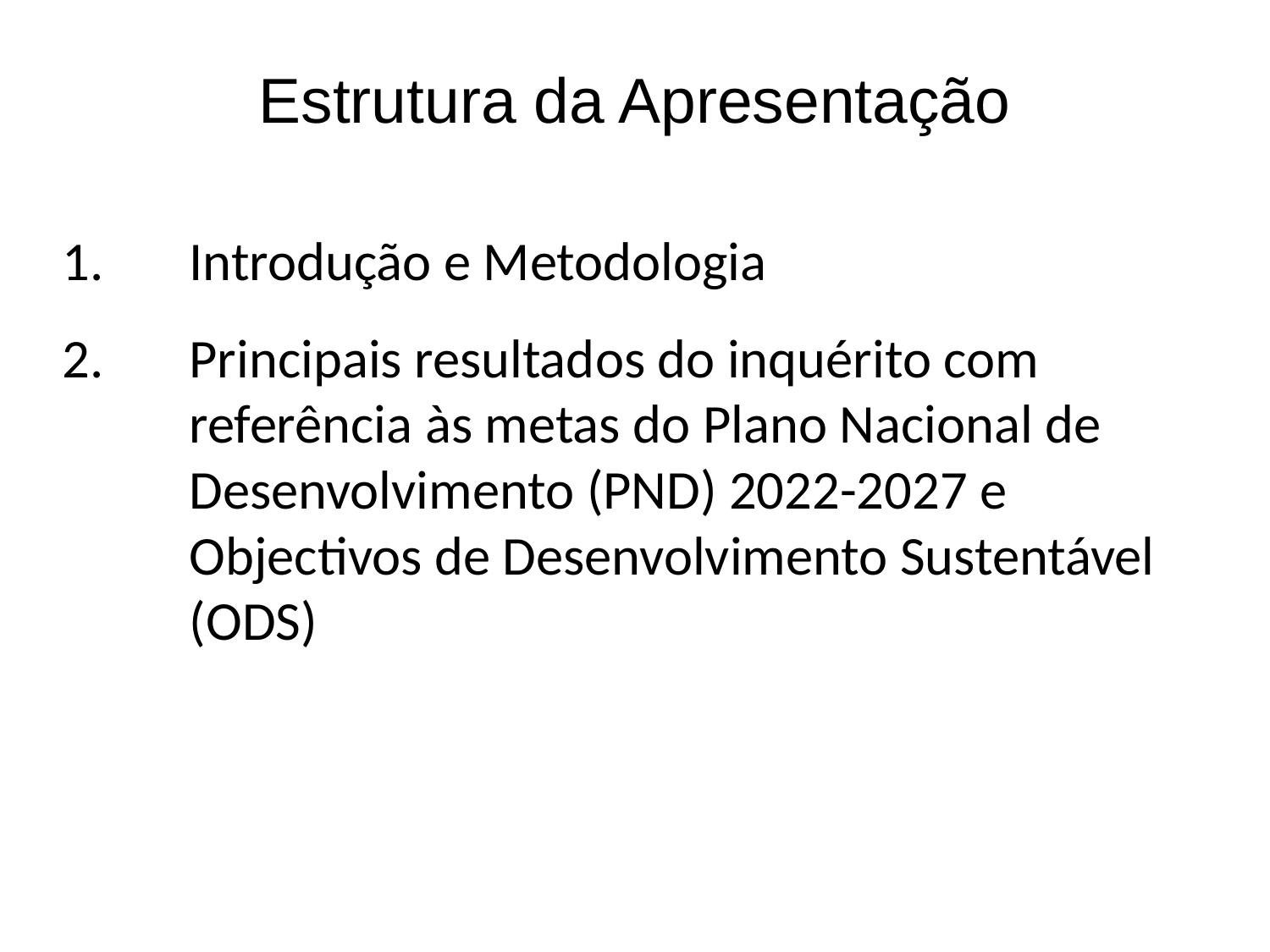

# Estrutura da Apresentação
Introdução e Metodologia
Principais resultados do inquérito com referência às metas do Plano Nacional de Desenvolvimento (PND) 2022-2027 e Objectivos de Desenvolvimento Sustentável (ODS)